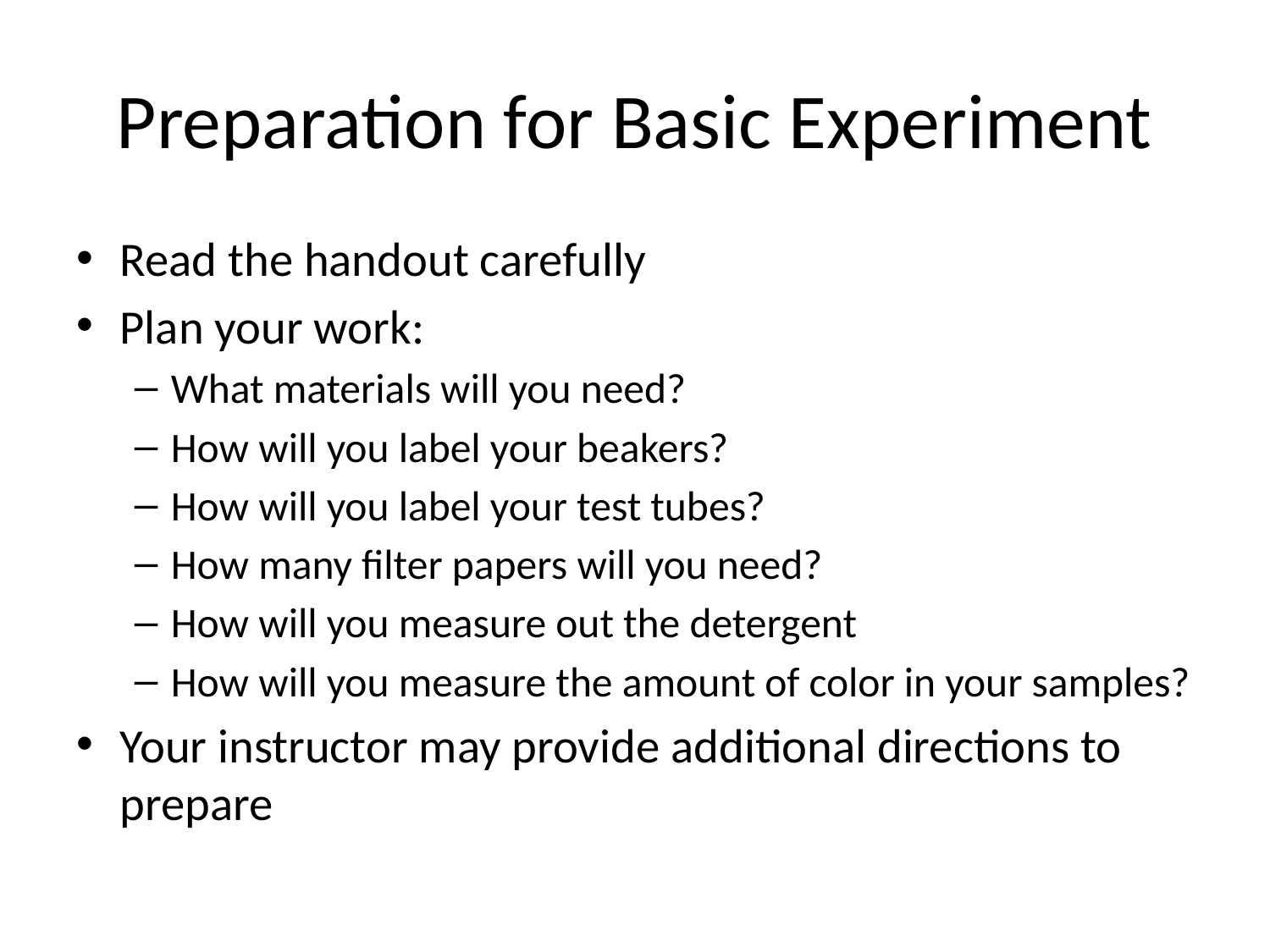

# Preparation for Basic Experiment
Read the handout carefully
Plan your work:
What materials will you need?
How will you label your beakers?
How will you label your test tubes?
How many filter papers will you need?
How will you measure out the detergent
How will you measure the amount of color in your samples?
Your instructor may provide additional directions to prepare